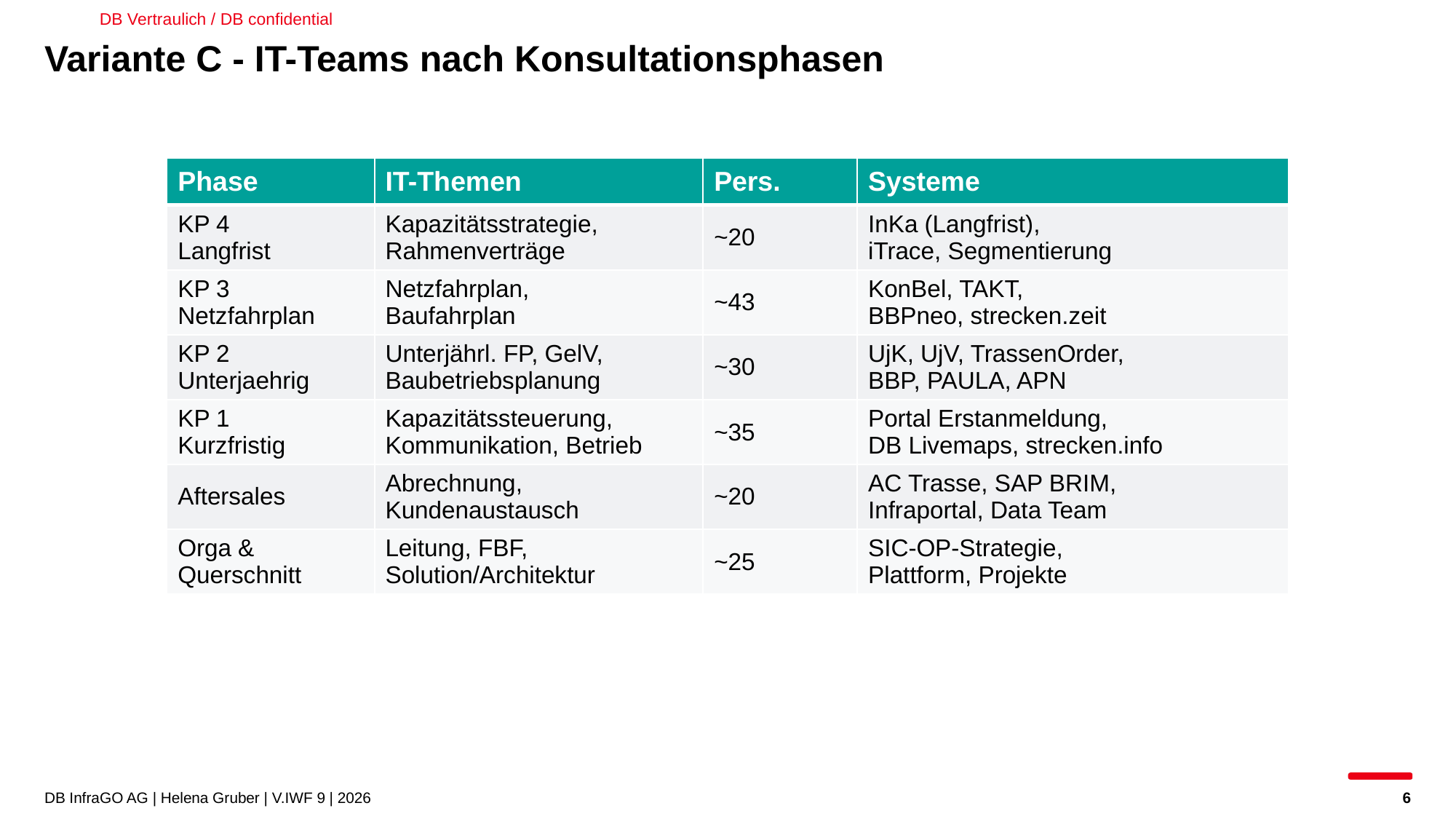

DB Vertraulich / DB confidential
# Variante C - IT-Teams nach Konsultationsphasen
| Phase | IT-Themen | Pers. | Systeme |
| --- | --- | --- | --- |
| KP 4 Langfrist | Kapazitätsstrategie, Rahmenverträge | ~20 | InKa (Langfrist), iTrace, Segmentierung |
| KP 3 Netzfahrplan | Netzfahrplan, Baufahrplan | ~43 | KonBel, TAKT, BBPneo, strecken.zeit |
| KP 2 Unterjaehrig | Unterjährl. FP, GelV, Baubetriebsplanung | ~30 | UjK, UjV, TrassenOrder, BBP, PAULA, APN |
| KP 1 Kurzfristig | Kapazitätssteuerung, Kommunikation, Betrieb | ~35 | Portal Erstanmeldung, DB Livemaps, strecken.info |
| Aftersales | Abrechnung, Kundenaustausch | ~20 | AC Trasse, SAP BRIM, Infraportal, Data Team |
| Orga & Querschnitt | Leitung, FBF, Solution/Architektur | ~25 | SIC-OP-Strategie, Plattform, Projekte |
DB InfraGO AG | Helena Gruber | V.IWF 9 | 2026
6